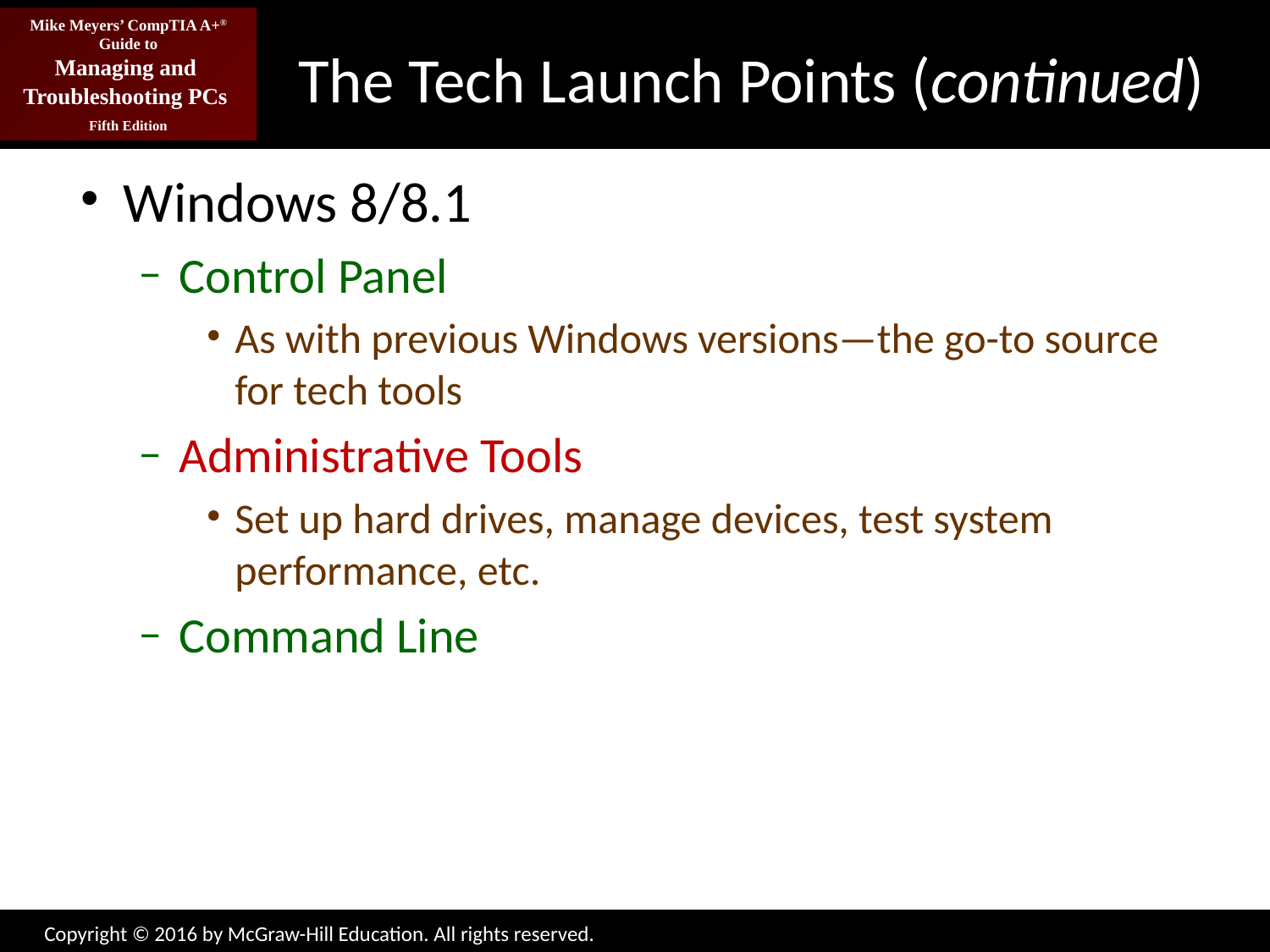

# The Tech Launch Points (continued)
Windows 8/8.1
Control Panel
As with previous Windows versions—the go-to source for tech tools
Administrative Tools
Set up hard drives, manage devices, test system performance, etc.
Command Line